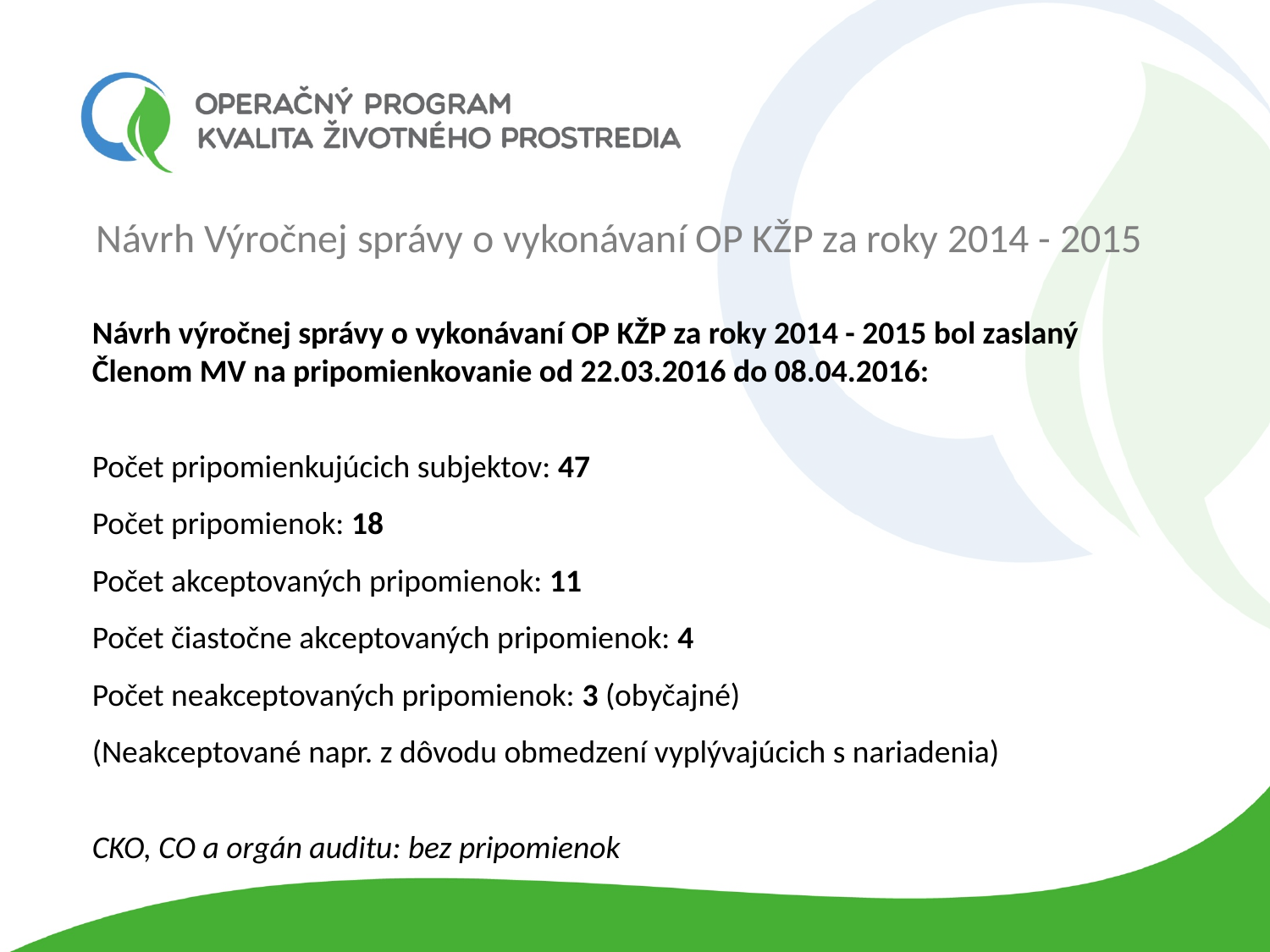

Návrh Výročnej správy o vykonávaní OP KŽP za roky 2014 - 2015
Návrh výročnej správy o vykonávaní OP KŽP za roky 2014 - 2015 bol zaslaný
Členom MV na pripomienkovanie od 22.03.2016 do 08.04.2016:

Počet pripomienkujúcich subjektov: 47
Počet pripomienok: 18
Počet akceptovaných pripomienok: 11
Počet čiastočne akceptovaných pripomienok: 4
Počet neakceptovaných pripomienok: 3 (obyčajné)
(Neakceptované napr. z dôvodu obmedzení vyplývajúcich s nariadenia)
CKO, CO a orgán auditu: bez pripomienok